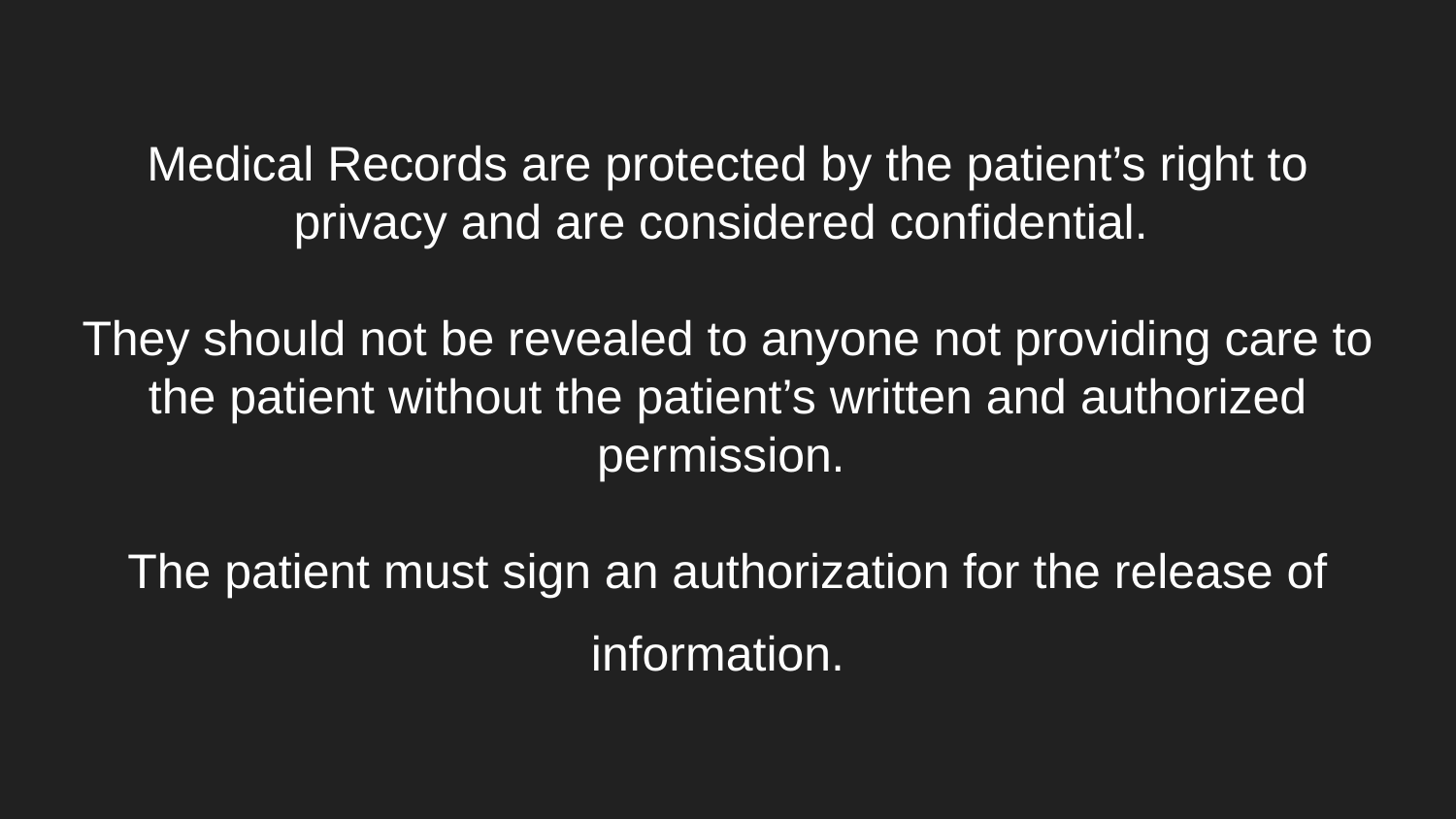

# Medical Records are protected by the patient’s right to privacy and are considered confidential.

They should not be revealed to anyone not providing care to the patient without the patient’s written and authorized permission.

The patient must sign an authorization for the release of information.